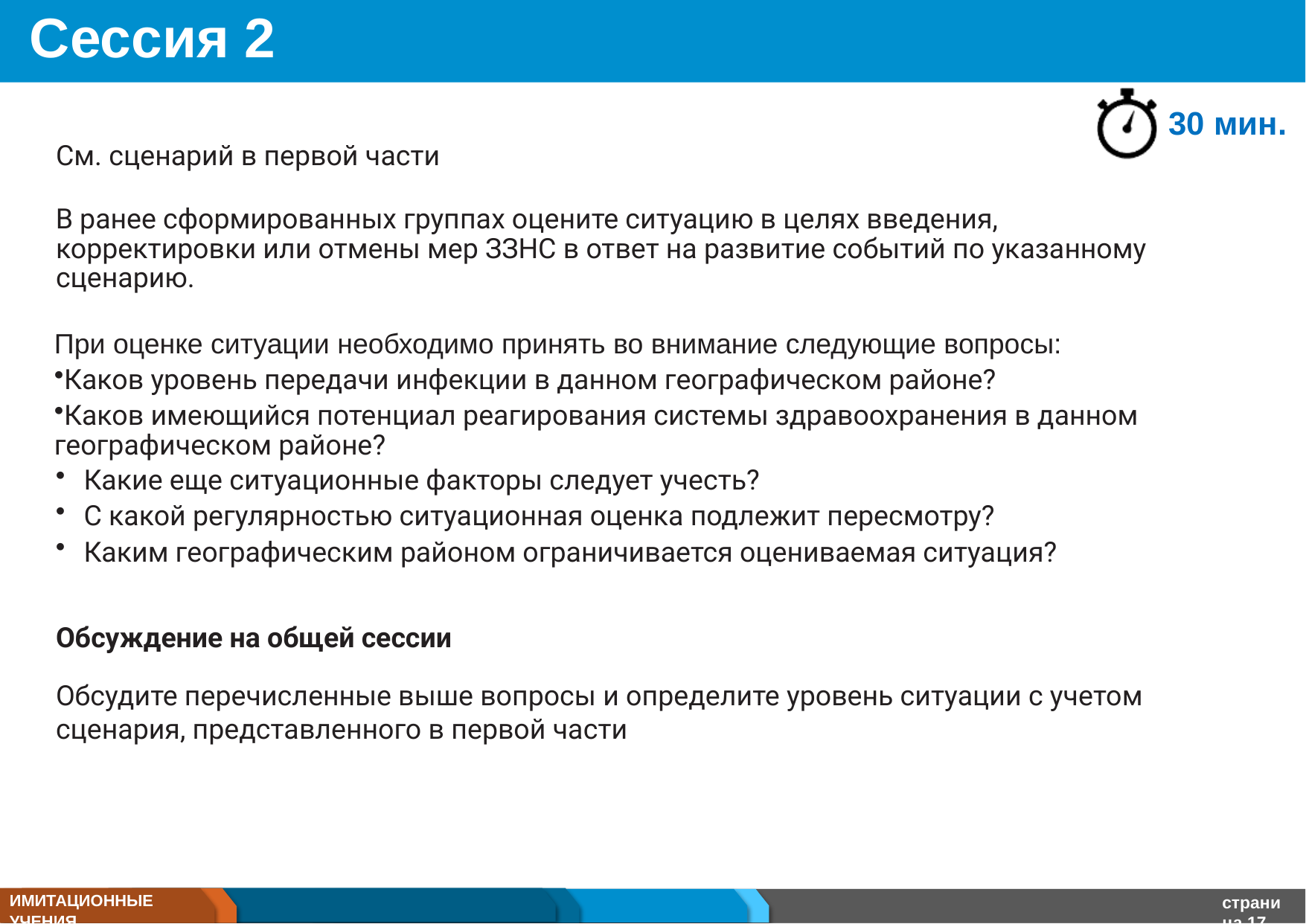

# Сессия 2

30 мин.
См. сценарий в первой части

В ранее сформированных группах оцените ситуацию в целях введения, корректировки или отмены мер ЗЗНС в ответ на развитие событий по указанному сценарию.

При оценке ситуации необходимо принять во внимание следующие вопросы:
Каков уровень передачи инфекции в данном географическом районе?
Каков имеющийся потенциал реагирования системы здравоохранения в данном географическом районе?
Какие еще ситуационные факторы следует учесть?
С какой регулярностью ситуационная оценка подлежит пересмотру?
Каким географическим районом ограничивается оцениваемая ситуация?
Обсуждение на общей сессии
Обсудите перечисленные выше вопросы и определите уровень ситуации с учетом сценария, представленного в первой части
ИМИТАЦИОННЫЕ УЧЕНИЯ
страница 17